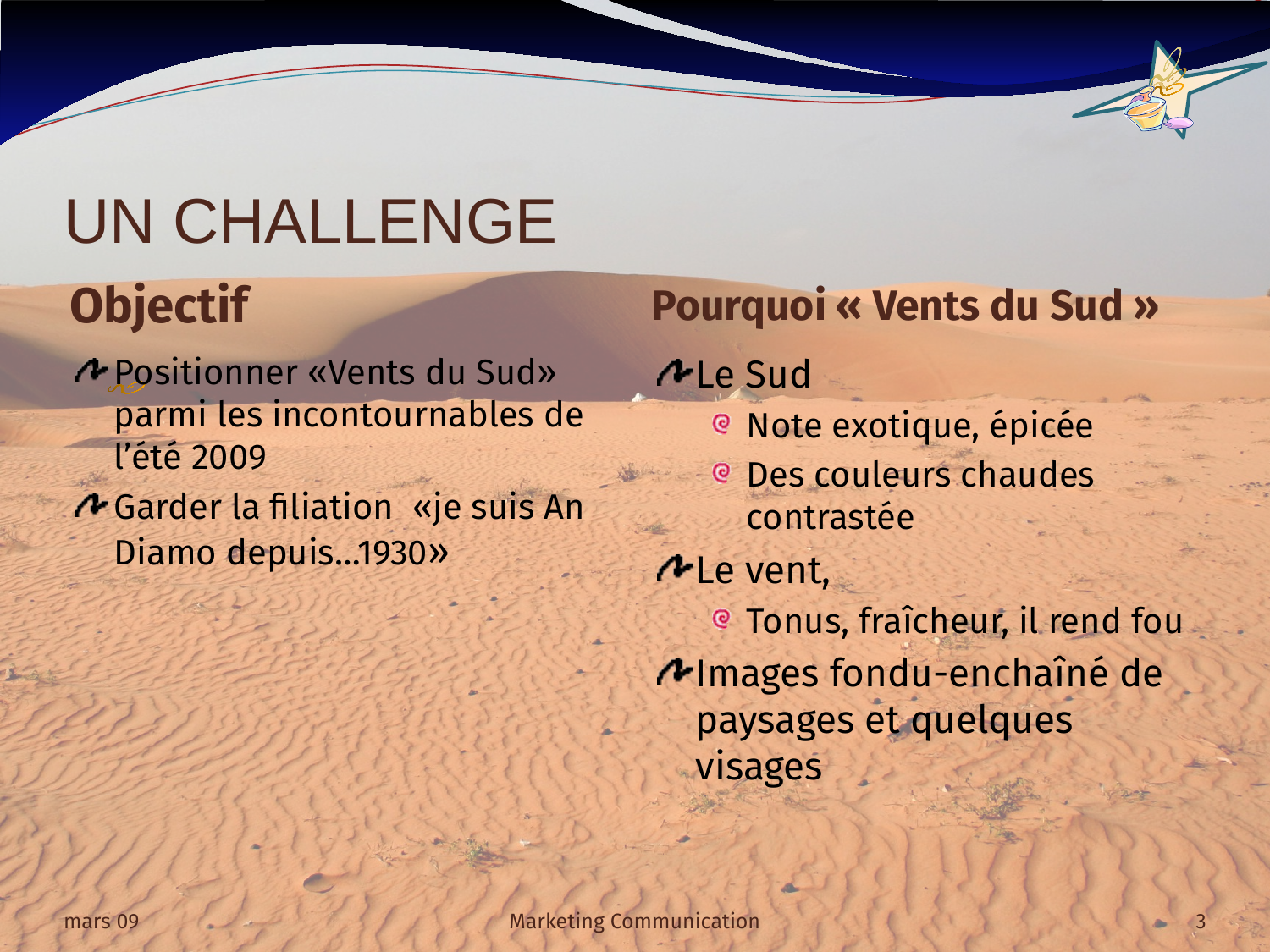

# Un challenge
Objectif
Pourquoi « Vents du Sud »
Le Sud
Note exotique, épicée
Des couleurs chaudes contrastée
Le vent,
Tonus, fraîcheur, il rend fou
Images fondu-enchaîné de paysages et quelques visages

Positionner «Vents du Sud» parmi les incontournables de l’été 2009
Garder la filiation  «je suis An Diamo depuis…1930»
mars 09
Marketing Communication
3